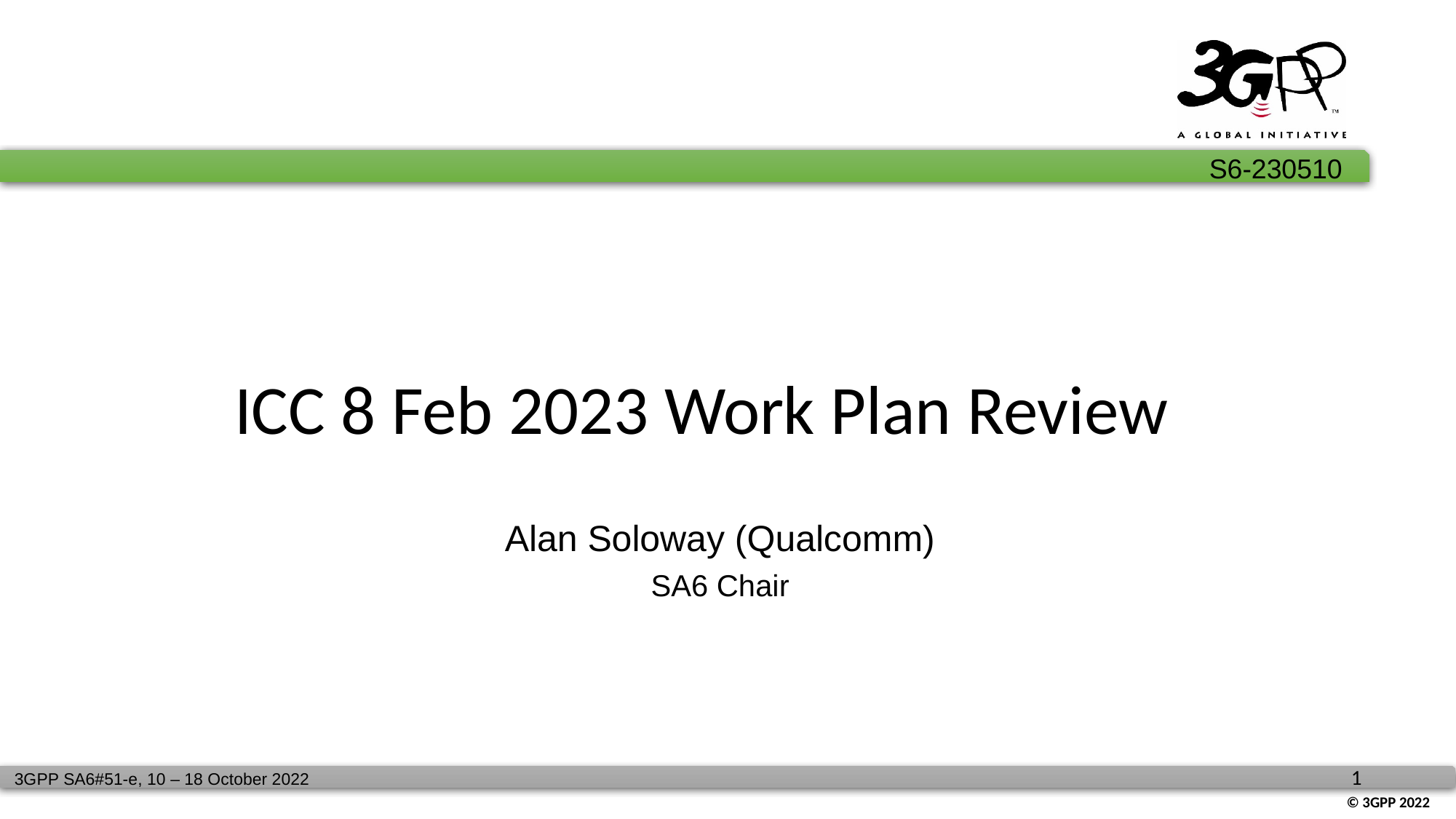

# ICC 8 Feb 2023 Work Plan Review
Alan Soloway (Qualcomm)
SA6 Chair